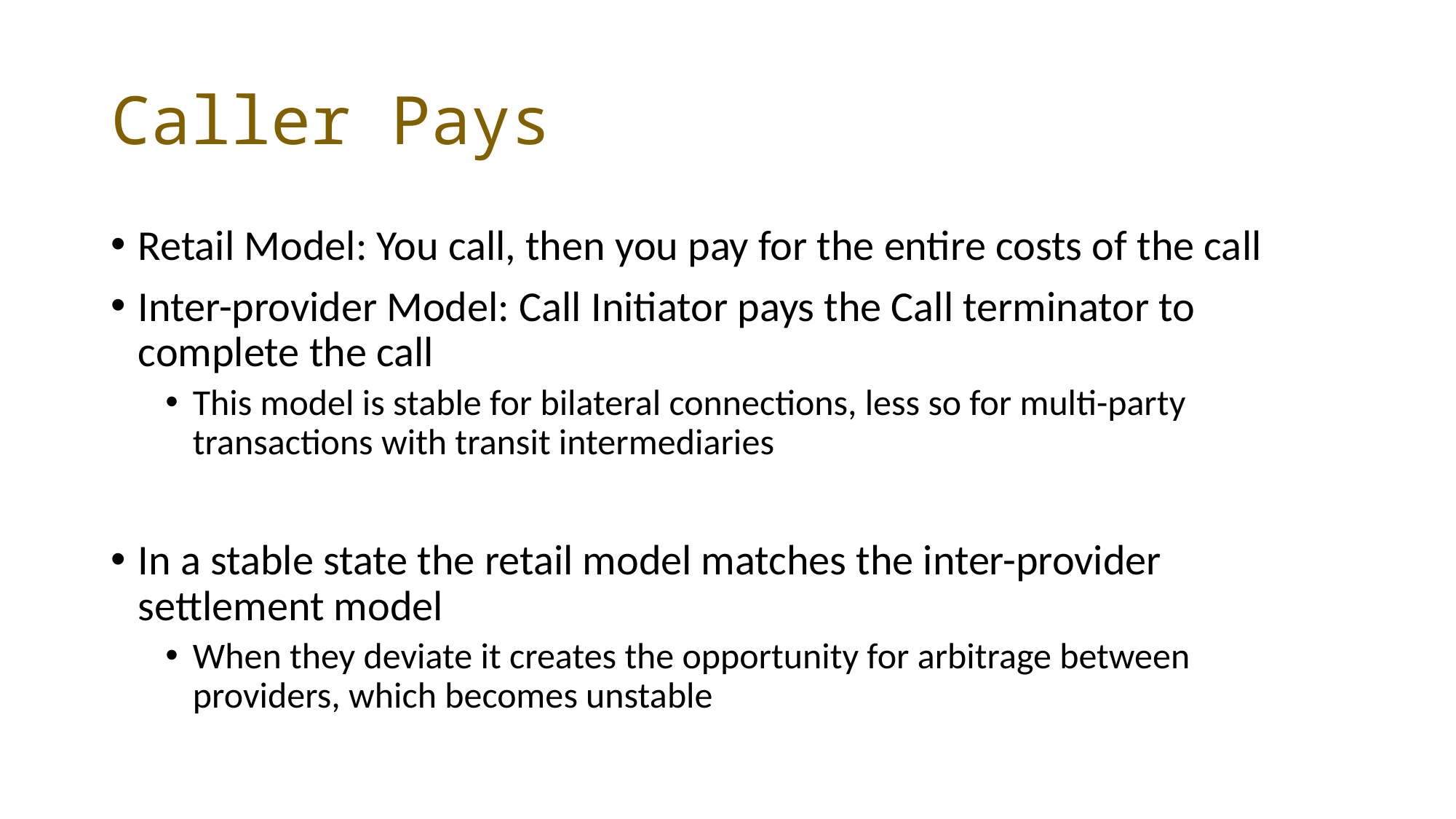

# Caller Pays
Retail Model: You call, then you pay for the entire costs of the call
Inter-provider Model: Call Initiator pays the Call terminator to complete the call
This model is stable for bilateral connections, less so for multi-party transactions with transit intermediaries

In a stable state the retail model matches the inter-provider settlement model
When they deviate it creates the opportunity for arbitrage between providers, which becomes unstable